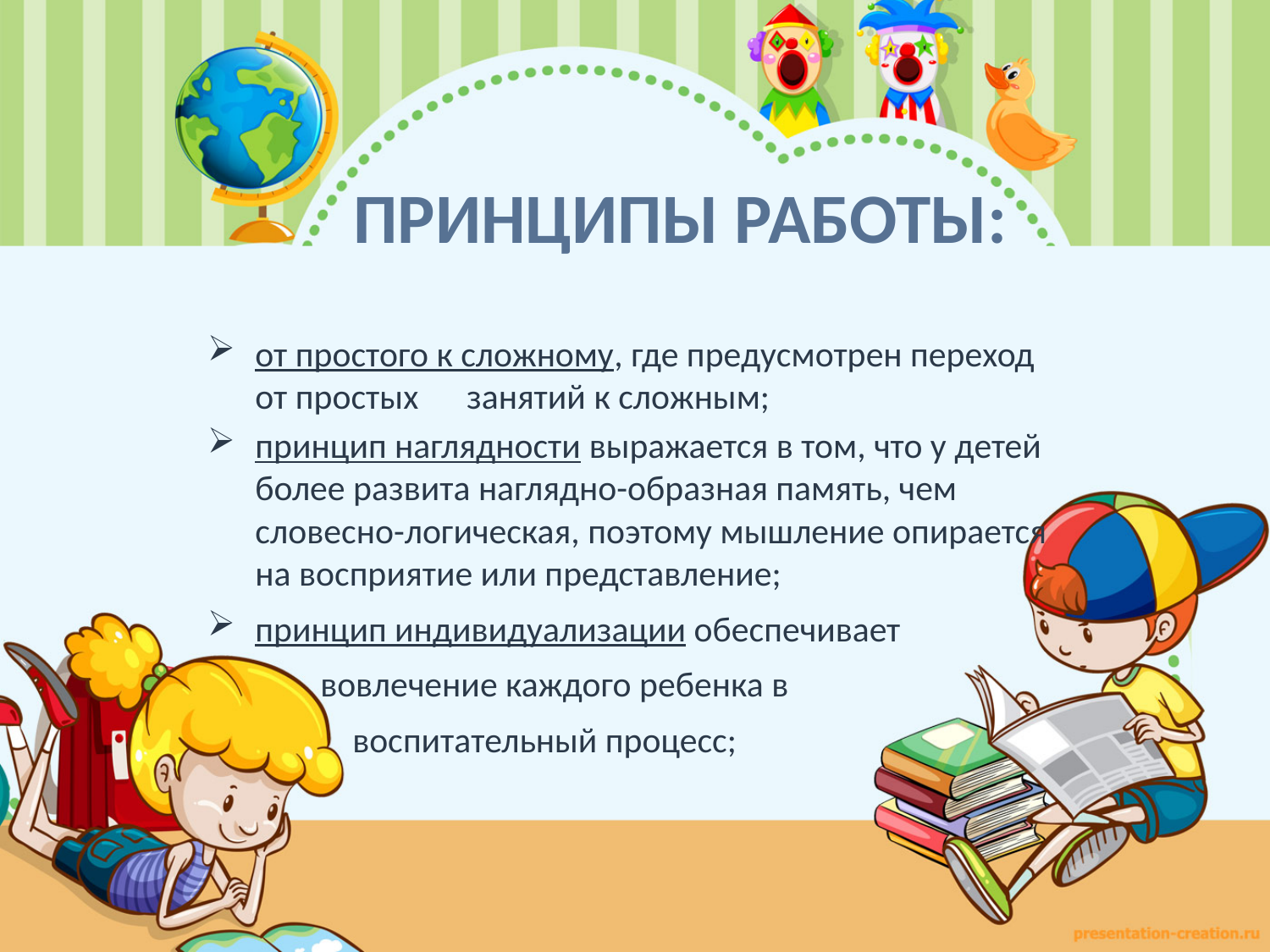

# принципы работы:
от простого к сложному, где предусмотрен переход от простых      занятий к сложным;
принцип наглядности выражается в том, что у детей более развита наглядно-образная память, чем словесно-логическая, поэтому мышление опирается на восприятие или представление;
принцип индивидуализации обеспечивает
              вовлечение каждого ребенка в
                  воспитательный процесс;